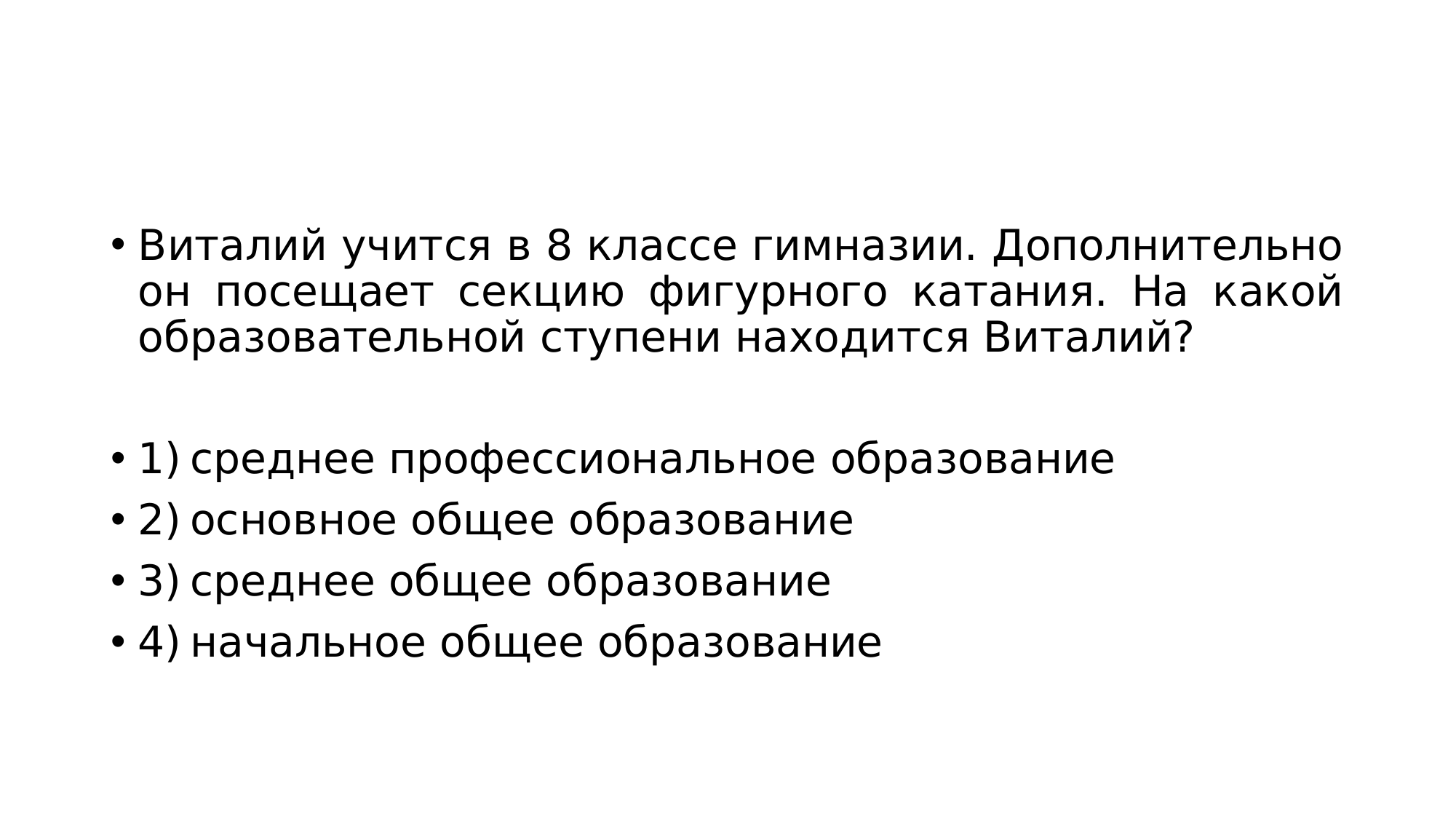

#
Виталий учится в 8 классе гимназии. Дополнительно он посещает секцию фигурного катания. На какой образовательной ступени находится Виталий?

1) среднее профессиональное образование
2) основное общее образование
3) среднее общее образование
4) начальное общее образование